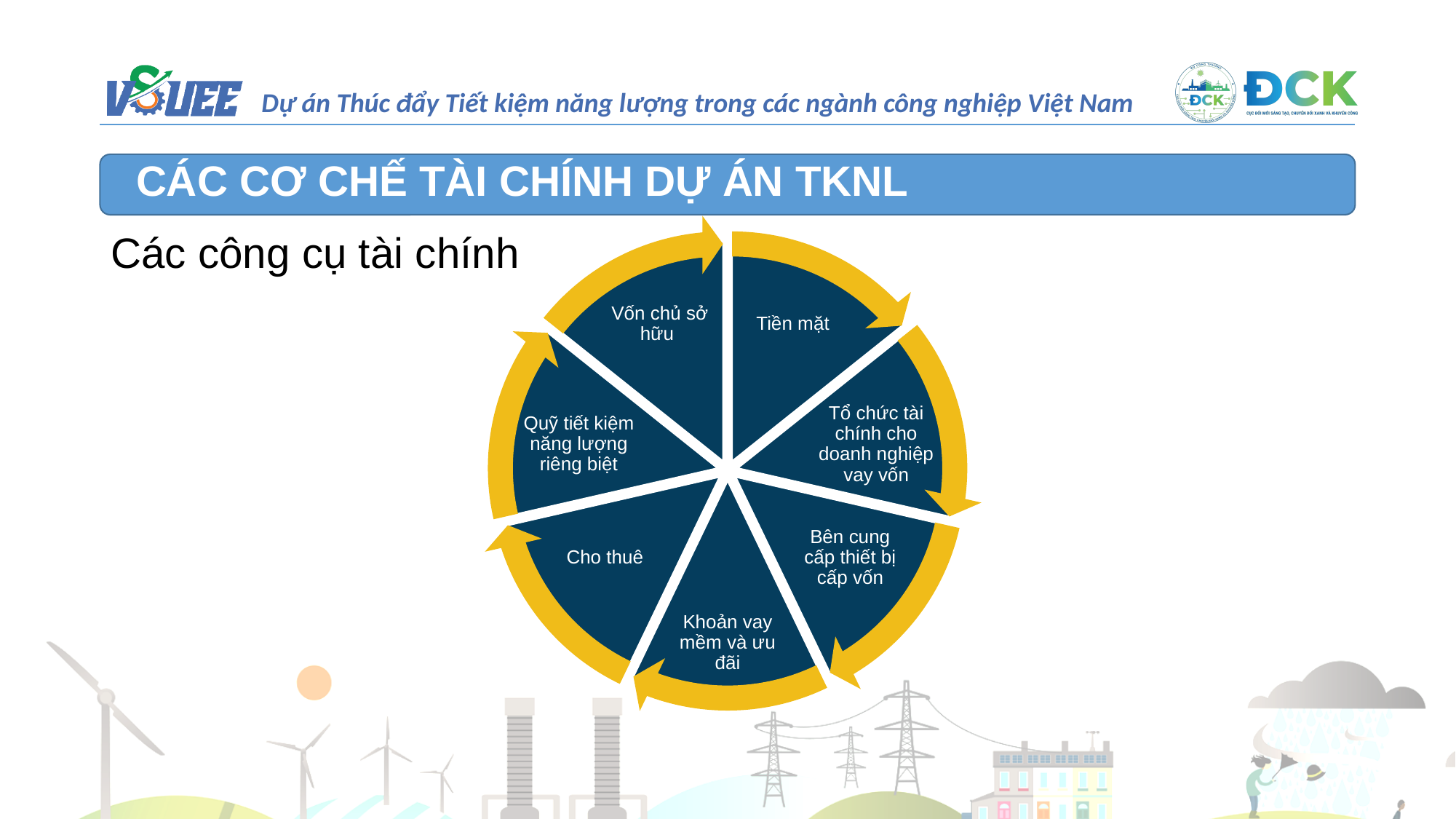

CÁC CƠ CHẾ TÀI CHÍNH DỰ ÁN TKNL

Vốn chủ sở hữu
Tiền mặt
Quỹ tiết kiệm năng lượng riêng biệt
Tổ chức tài chính cho doanh nghiệp vay vốn
Cho thuê
Bên cung cấp thiết bị cấp vốn
Khoản vay mềm và ưu đãi
Các công cụ tài chính